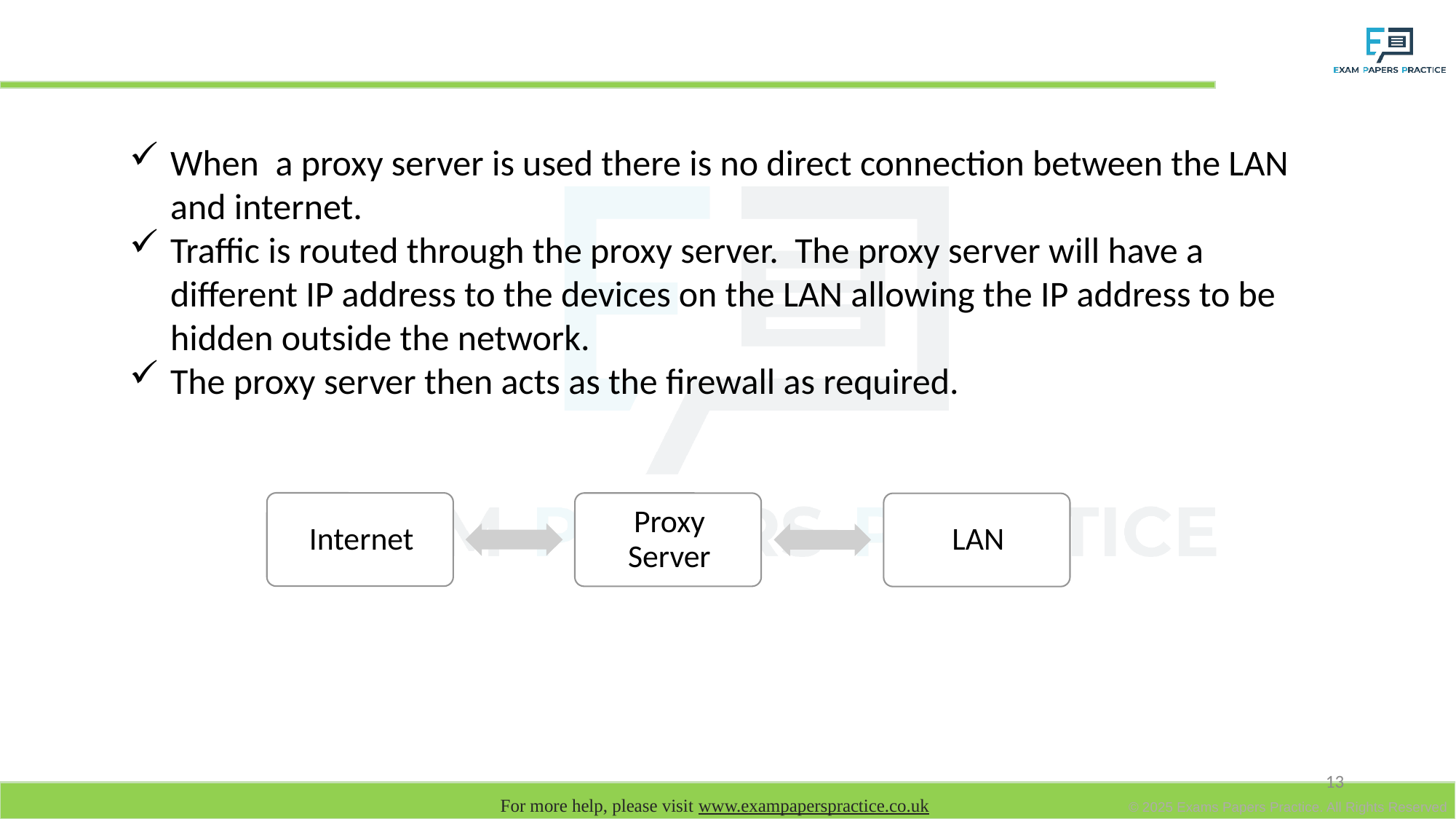

# Proxy server
When  a proxy server is used there is no direct connection between the LAN and internet.
Traffic is routed through the proxy server.  The proxy server will have a different IP address to the devices on the LAN allowing the IP address to be hidden outside the network.
The proxy server then acts as the firewall as required.
Proxy Server

LAN

Internet

13